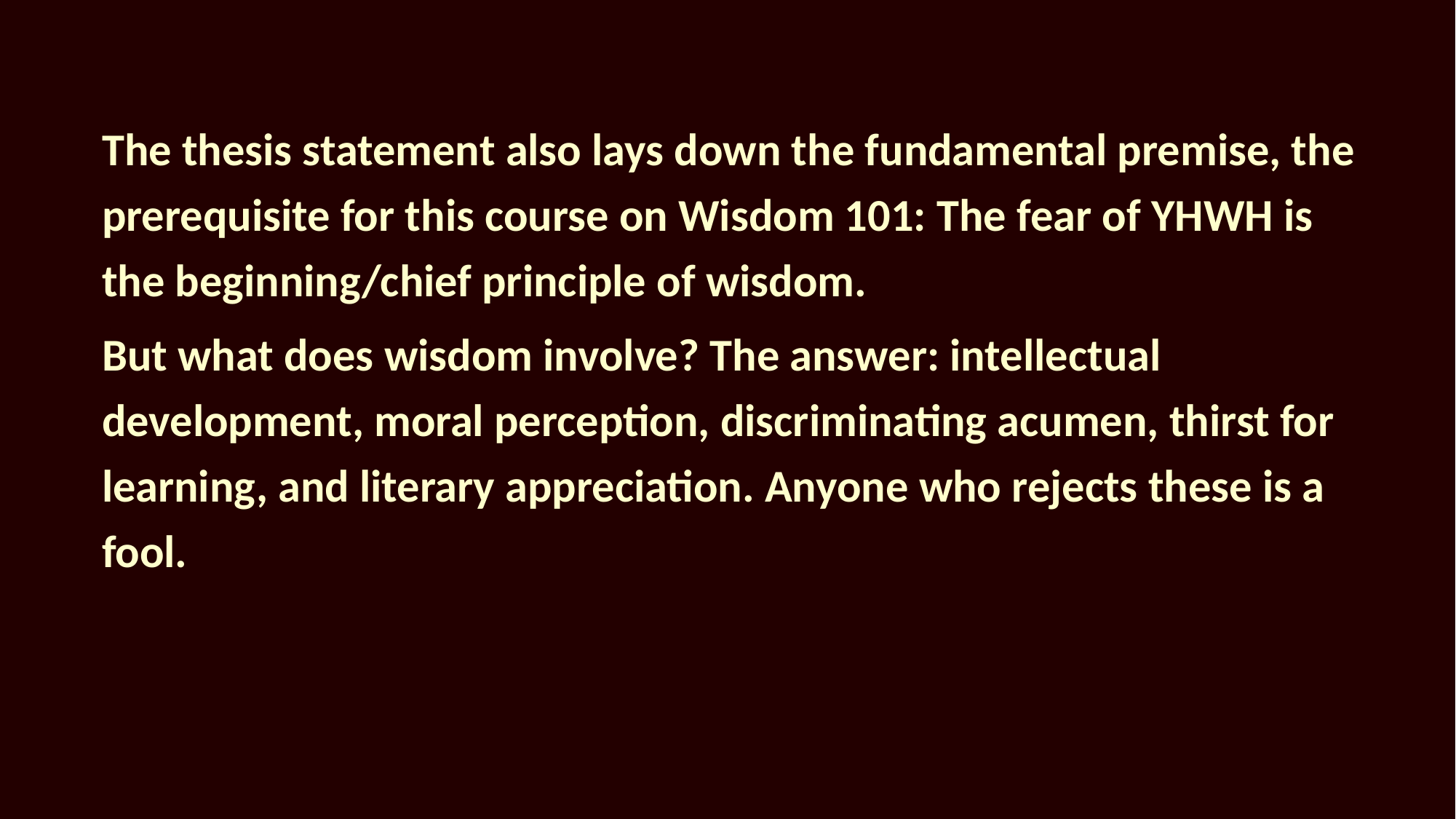

The thesis statement also lays down the fundamental premise, the prerequisite for this course on Wisdom 101: The fear of YHWH is the beginning/chief principle of wisdom.
But what does wisdom involve? The answer: intellectual development, moral perception, discriminating acumen, thirst for learning, and literary appreciation. Anyone who rejects these is a fool.